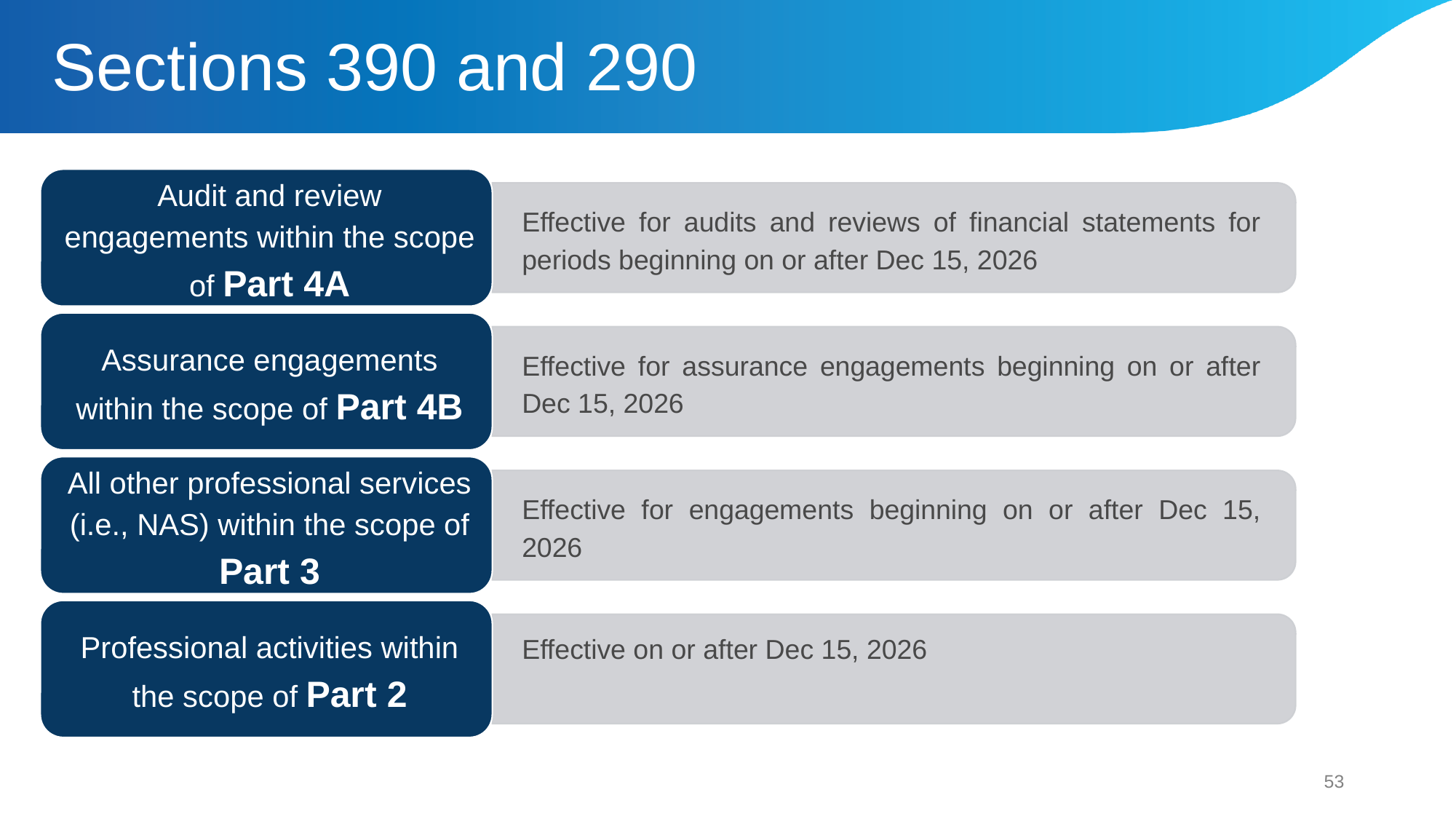

# Sections 390 and 290
Effective for audits and reviews of financial statements for periods beginning on or after Dec 15, 2026
Audit and review engagements within the scope of Part 4A
Effective for assurance engagements beginning on or after Dec 15, 2026
Assurance engagements within the scope of Part 4B
Effective for engagements beginning on or after Dec 15, 2026
All other professional services (i.e., NAS) within the scope of Part 3

Effective on or after Dec 15, 2026

Professional activities within the scope of Part 2
53